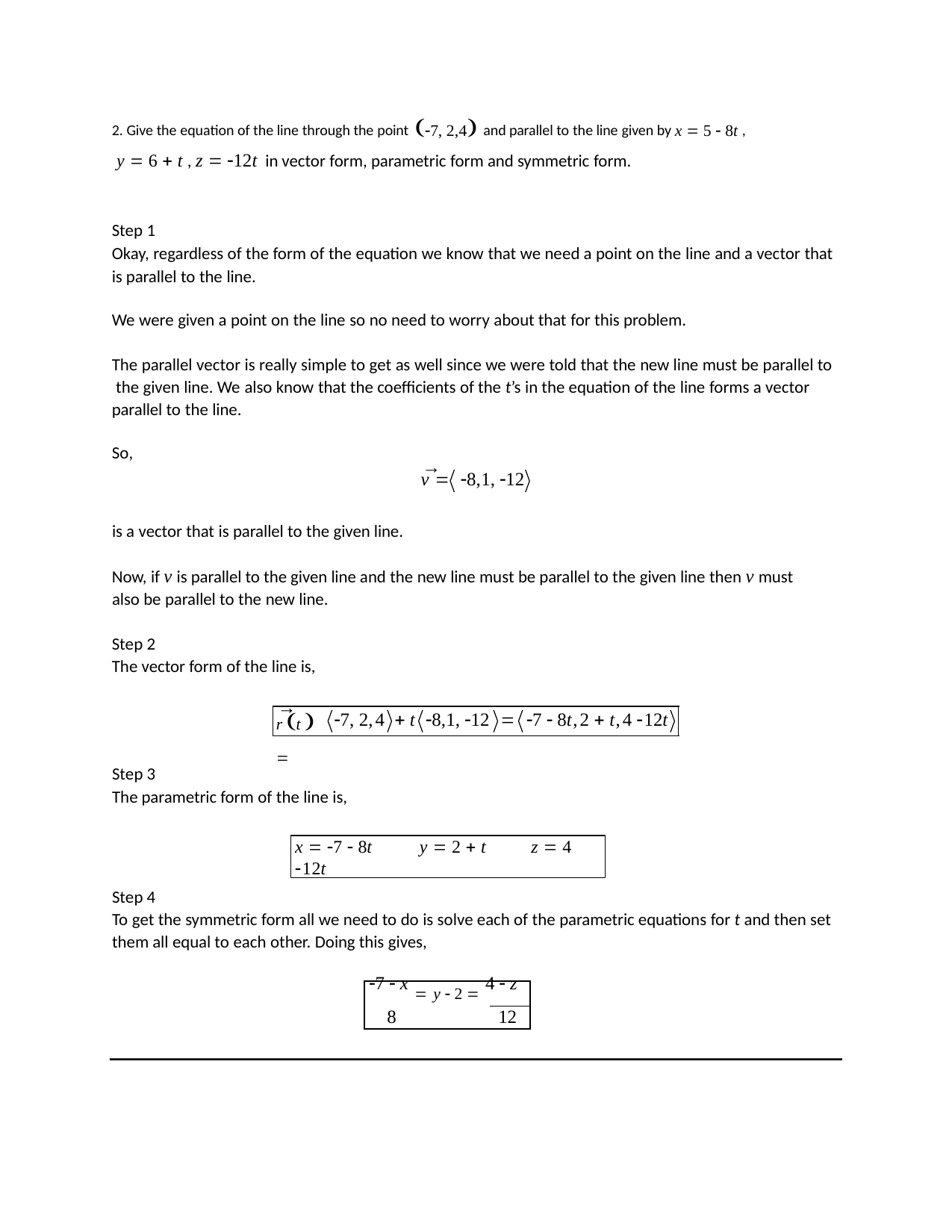

2. Give the equation of the line through the point (−7, 2,4) and parallel to the line given by x = 5 − 8t ,
y = 6 + t , z = −12t in vector form, parametric form and symmetric form.

Step 1
Okay, regardless of the form of the equation we know that we need a point on the line and a vector that  is parallel to the line.

We were given a point on the line so no need to worry about that for this problem.

The parallel vector is really simple to get as well since we were told that the new line must be parallel to  the given line. We also know that the coefficients of the t’s in the equation of the line forms a vector  parallel to the line.
So,
→
v =  −8,1, −12

is a vector that is parallel to the given line.

Now, if v is parallel to the given line and the new line must be parallel to the given line then v must  also be parallel to the new line.

Step 2
The vector form of the line is,
→
r (t ) =
−7, 2,4  + t  −8,1, −12  =  −7 − 8t,2 + t,4 −12t

Step 3
The parametric form of the line is,
x = −7 − 8t	y = 2 + t	z = 4 −12t
Step 4
To get the symmetric form all we need to do is solve each of the parametric equations for t and then set  them all equal to each other. Doing this gives,
| −7 − x = y − 2 = 4 − z |  |
| --- | --- |
| 8 | 12 |